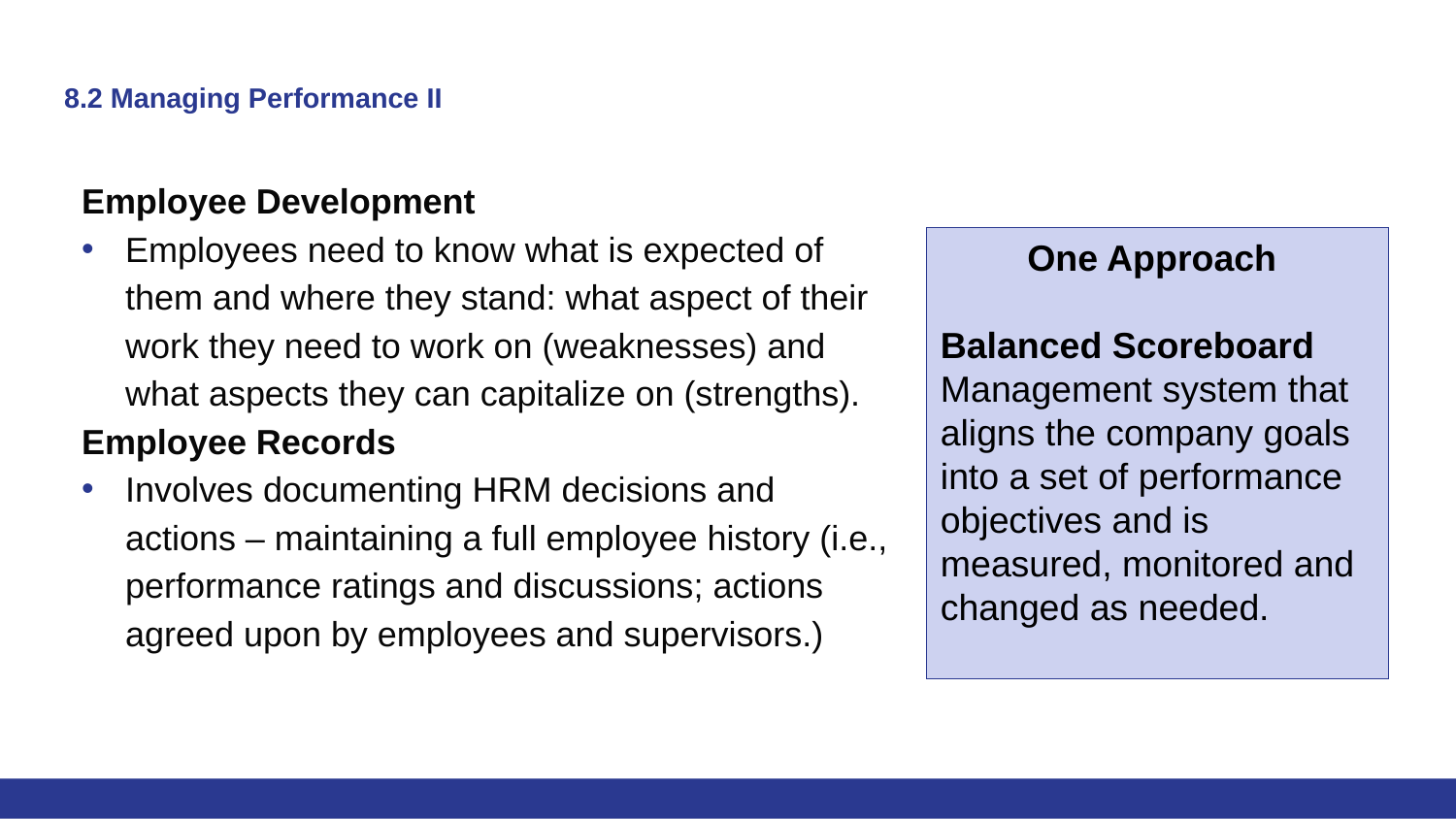

# 8.2 Managing Performance II
Employee Development
Employees need to know what is expected of them and where they stand: what aspect of their work they need to work on (weaknesses) and what aspects they can capitalize on (strengths).
Employee Records
Involves documenting HRM decisions and actions – maintaining a full employee history (i.e., performance ratings and discussions; actions agreed upon by employees and supervisors.)
One Approach

Balanced Scoreboard Management system that aligns the company goals into a set of performance objectives and is measured, monitored and changed as needed.